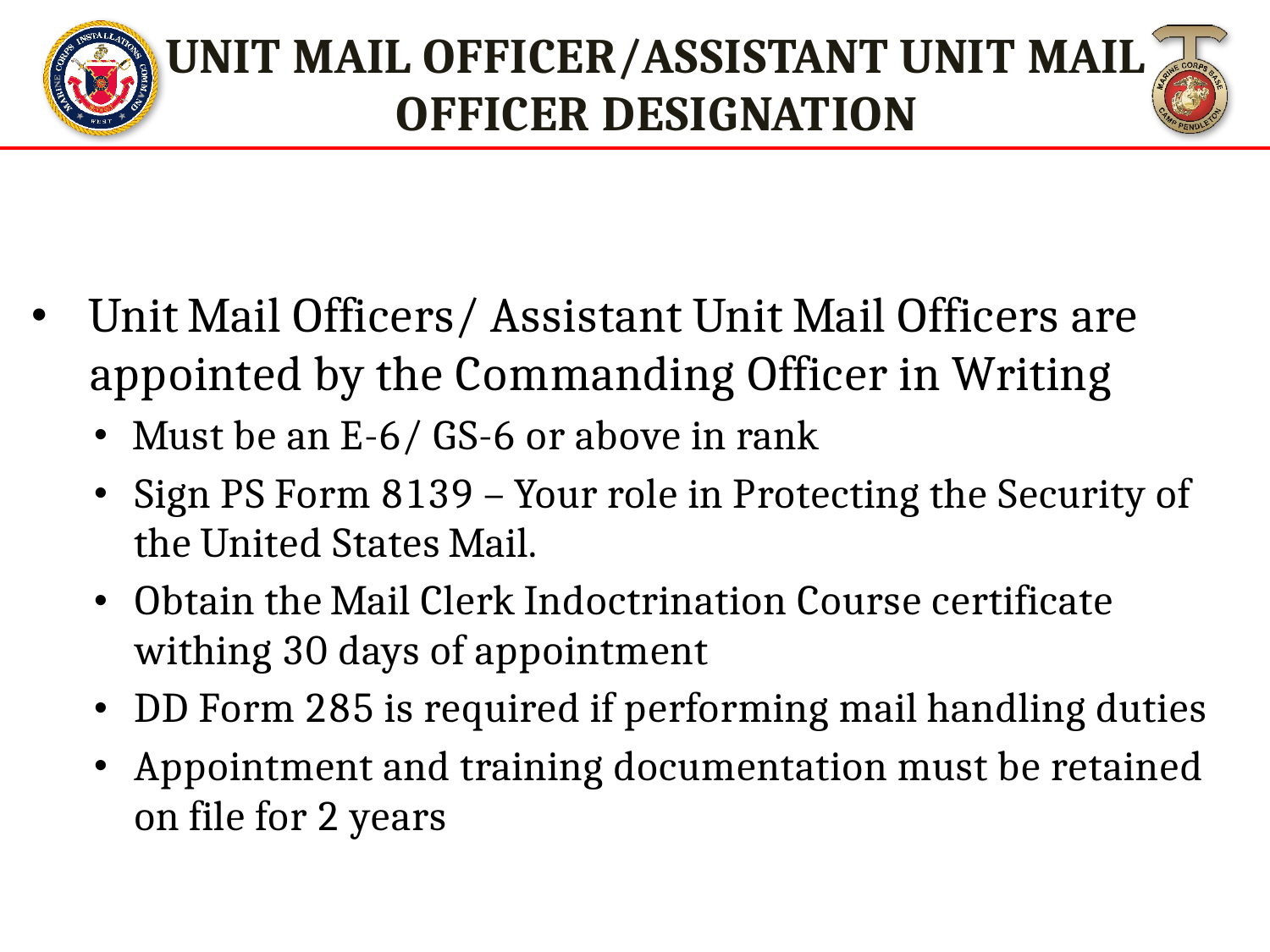

UNIT MAIL OFFICER/ASSISTANT UNIT MAIL OFFICER DESIGNATION

Unit Mail Officers/ Assistant Unit Mail Officers are appointed by the Commanding Officer in Writing
Must be an E-6/ GS-6 or above in rank
Sign PS Form 8139 – Your role in Protecting the Security of the United States Mail.
Obtain the Mail Clerk Indoctrination Course certificate withing 30 days of appointment
DD Form 285 is required if performing mail handling duties
Appointment and training documentation must be retained on file for 2 years